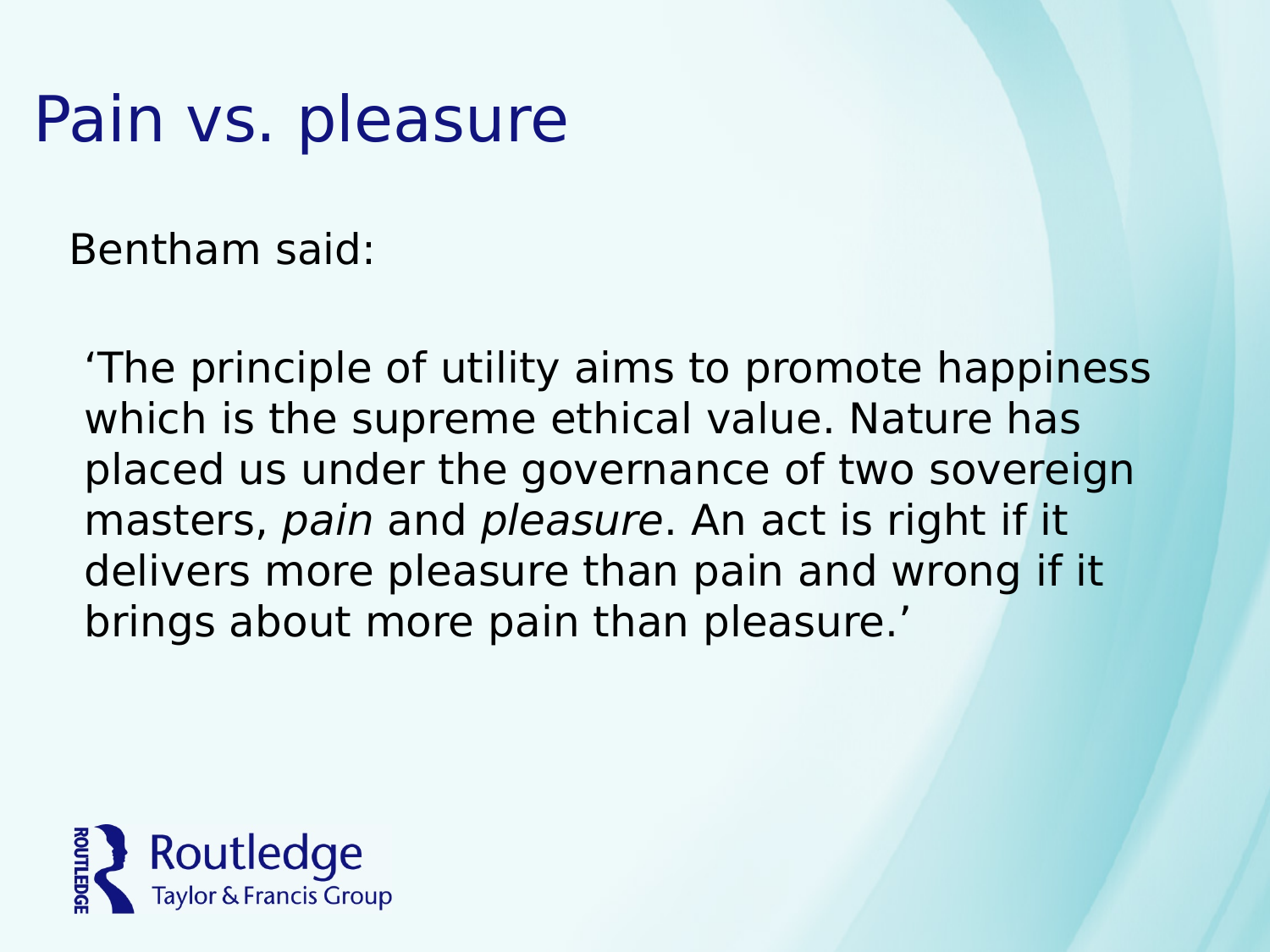

# Pain vs. pleasure
Bentham said:

‘The principle of utility aims to promote happiness which is the supreme ethical value. Nature has placed us under the governance of two sovereign masters, pain and pleasure. An act is right if it delivers more pleasure than pain and wrong if it brings about more pain than pleasure.’